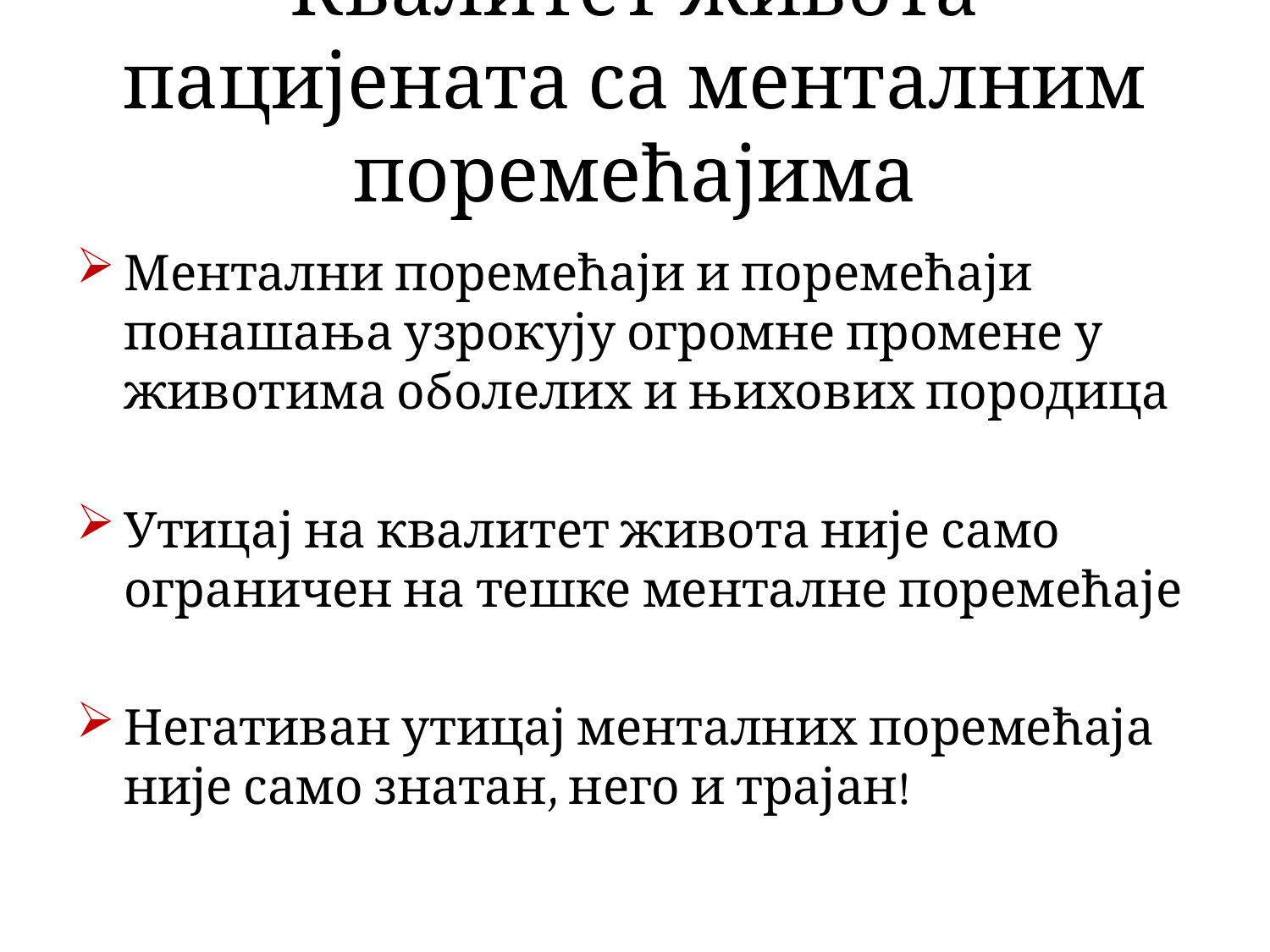

# Квалитет живота пацијената са менталним поремећајима

Ментални поремећаји и поремећаји понашања узрокују огромне промене у животима оболелих и њихових породица

Утицај на квалитет живота није само ограничен на тешке менталне поремећаје

Негативан утицај менталних поремећаја није само знатан, него и трајан!